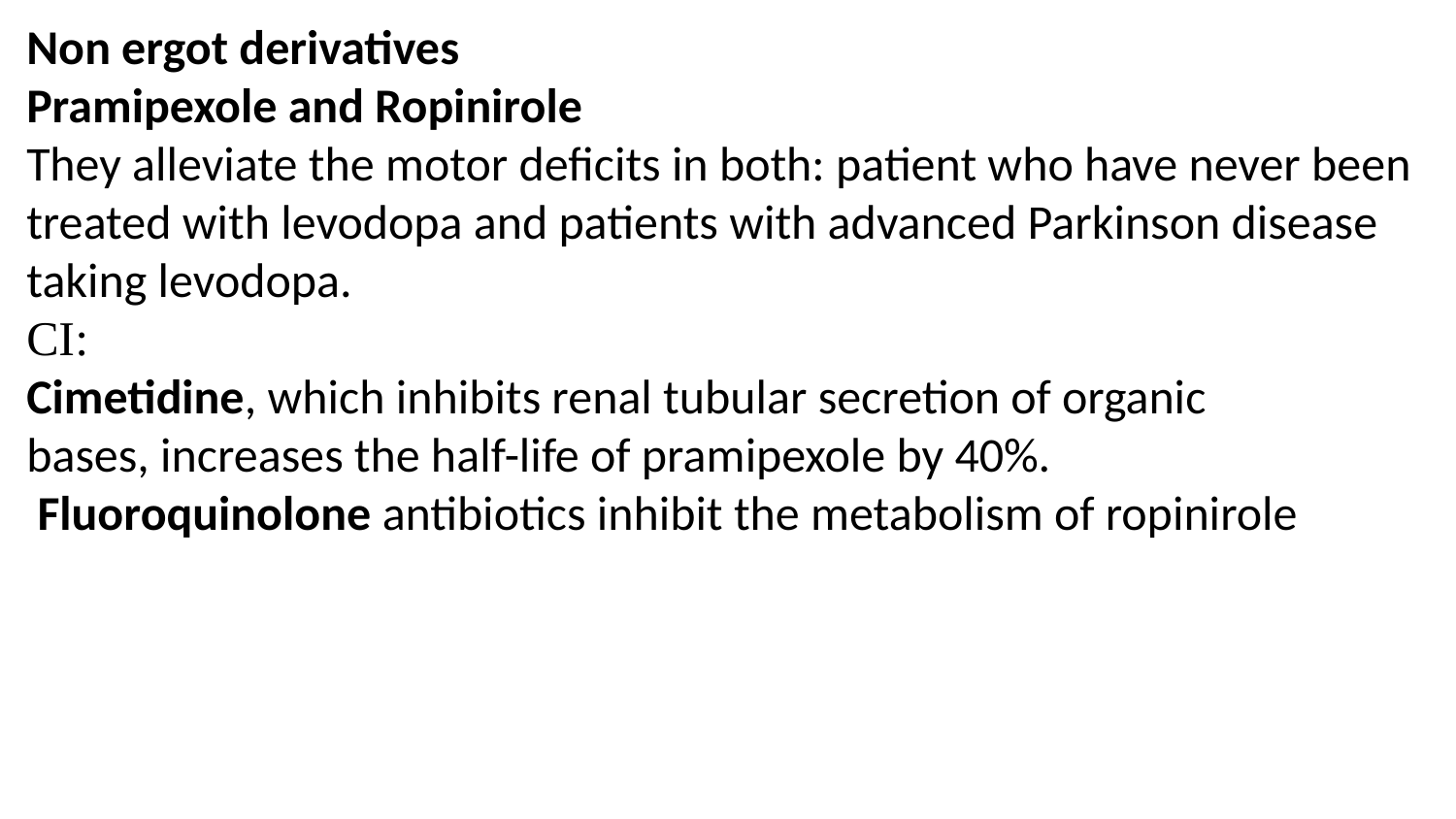

Non ergot derivatives
Pramipexole and Ropinirole
They alleviate the motor deficits in both: patient who have never been treated with levodopa and patients with advanced Parkinson disease taking levodopa.
CI:
Cimetidine, which inhibits renal tubular secretion of organic
bases, increases the half-life of pramipexole by 40%.
 Fluoroquinolone antibiotics inhibit the metabolism of ropinirole